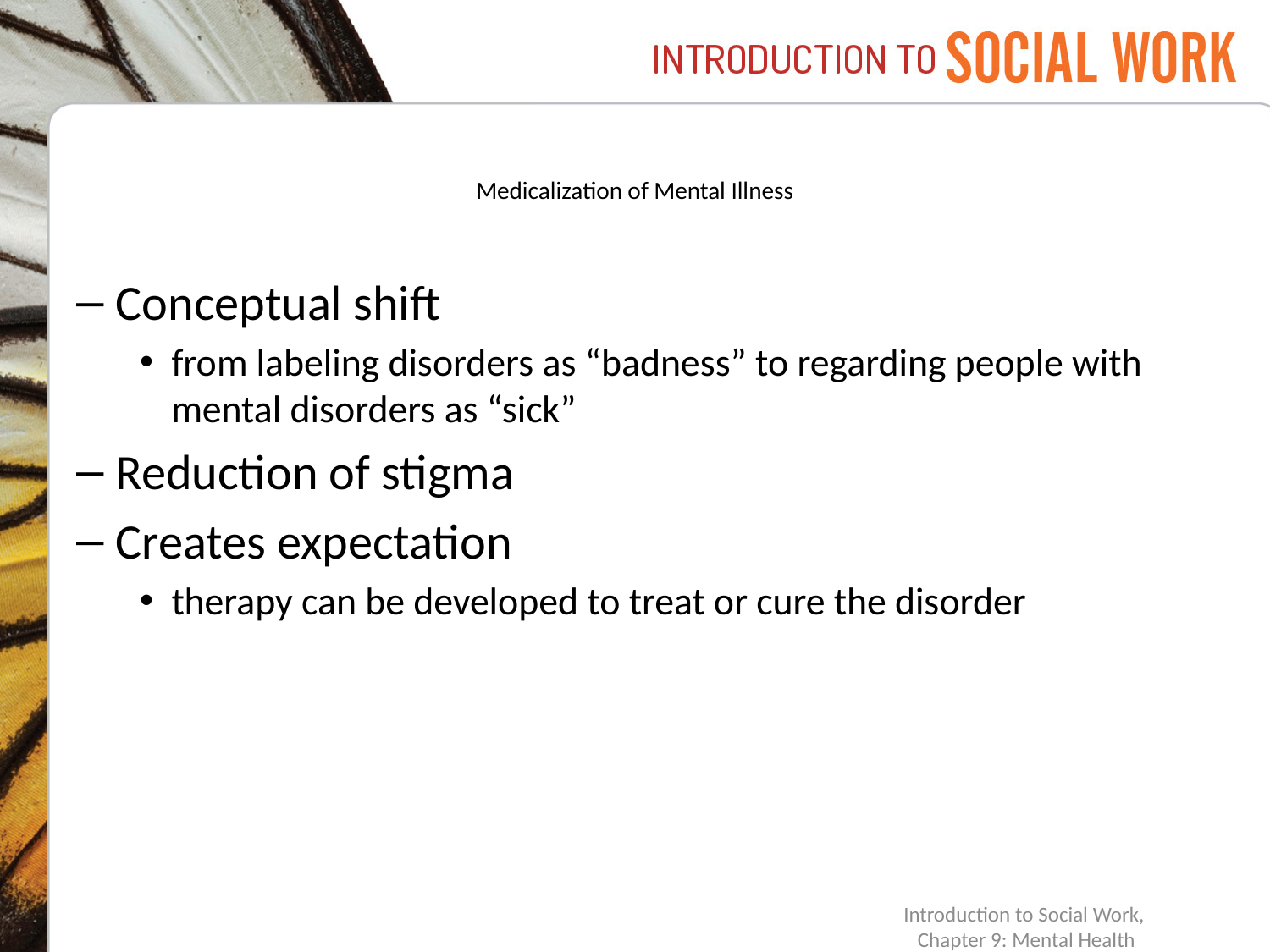

# Medicalization of Mental Illness
Conceptual shift
from labeling disorders as “badness” to regarding people with mental disorders as “sick”
Reduction of stigma
Creates expectation
therapy can be developed to treat or cure the disorder

Introduction to Social Work,
Chapter 9: Mental Health